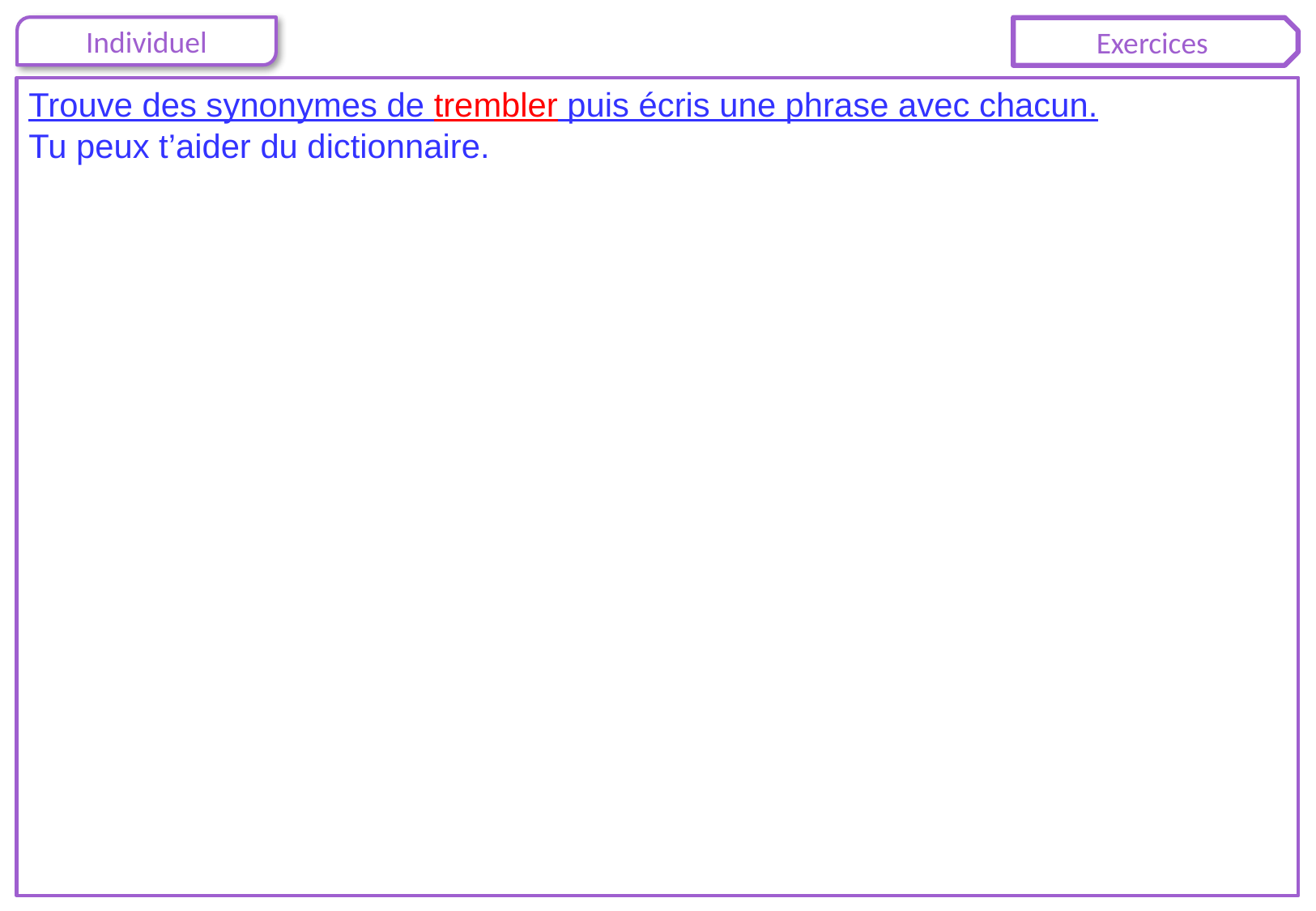

Trouve des synonymes de trembler puis écris une phrase avec chacun.
Tu peux t’aider du dictionnaire.